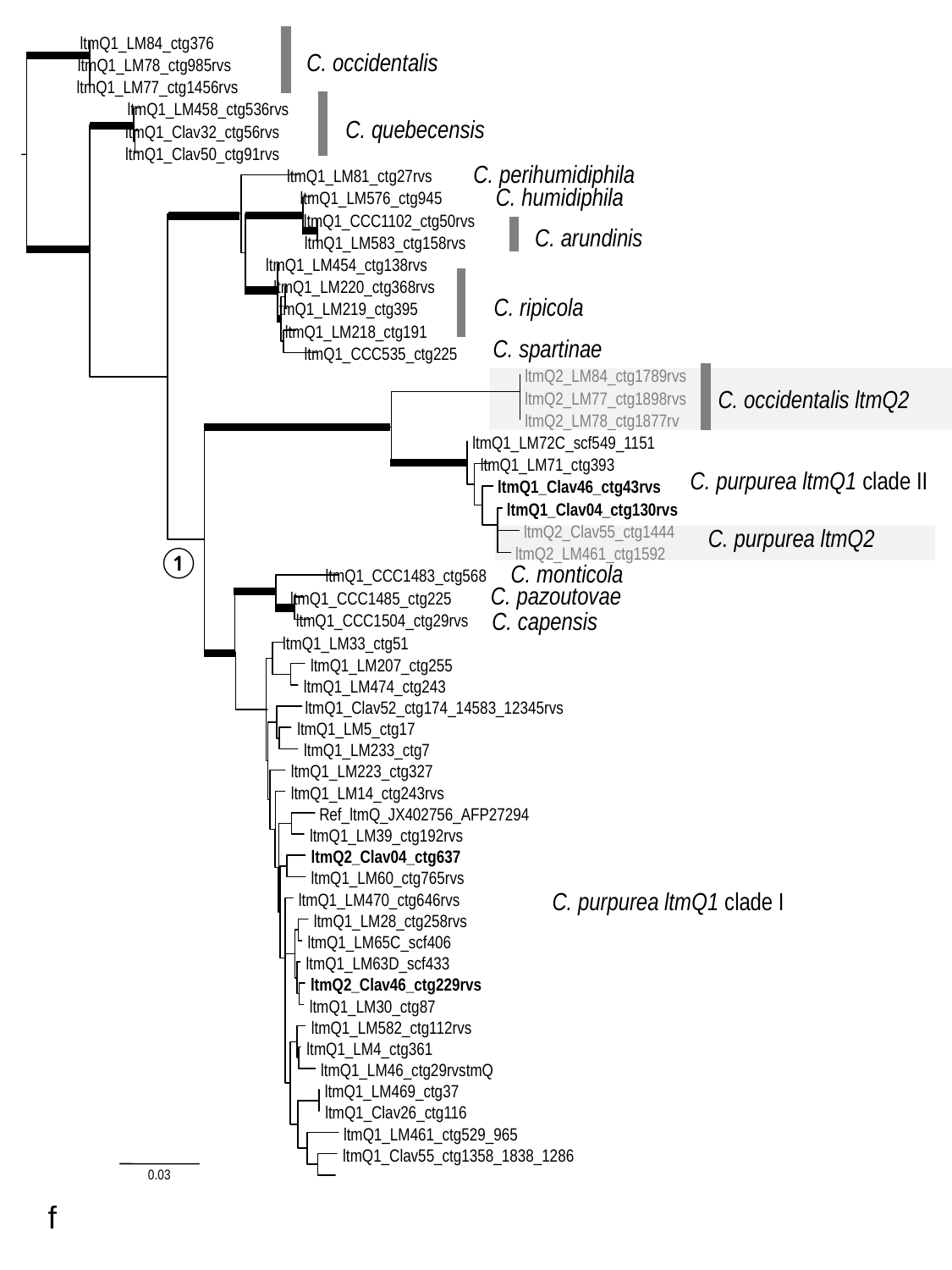

C. occidentalis
ltmQ1_LM84_ctg376

ltmQ1_LM78_ctg985rvs

ltmQ1_LM77_ctg1456rvs
ltmQ1_LM458_ctg536rvs

ltmQ1_Clav32_ctg56rvs

ltmQ1_Clav50_ctg91rvs

ltmQ1_LM81_ctg27rvs

ltmQ1_LM576_ctg945

ltmQ1_CCC1102_ctg50rvs

ltmQ1_LM583_ctg158rvs

ltmQ1_LM454_ctg138rvs

ltmQ1_LM220_ctg368rvs

ltmQ1_LM219_ctg395

ltmQ1_LM218_ctg191

ltmQ1_CCC535_ctg225
ltmQ2_LM84_ctg1789rvs

ltmQ2_LM77_ctg1898rvs

ltmQ2_LM78_ctg1877rv

ltmQ1_LM72C_scf549_1151

ltmQ1_LM71_ctg393

ltmQ1_Clav46_ctg43rvs

ltmQ1_Clav04_ctg130rvs

ltmQ2_Clav55_ctg1444

ltmQ2_LM461_ctg1592
ltmQ1_CCC1483_ctg568

ltmQ1_CCC1485_ctg225

ltmQ1_CCC1504_ctg29rvs

C. quebecensis

C. perihumidiphila
C. humidiphila

C. arundinis

C. ripicola

C. spartinae

C. occidentalis ltmQ2

C. purpurea ltmQ1 clade II
C. purpurea ltmQ2

①
C. monticola
C. pazoutovae

C. capensis
ltmQ1_LM33_ctg51

ltmQ1_LM207_ctg255

ltmQ1_LM474_ctg243
ltmQ1_Clav52_ctg174_14583_12345rvs

ltmQ1_LM5_ctg17

ltmQ1_LM233_ctg7
ltmQ1_LM223_ctg327

ltmQ1_LM14_ctg243rvs

Ref_ltmQ_JX402756_AFP27294

ltmQ1_LM39_ctg192rvs

ltmQ2_Clav04_ctg637

ltmQ1_LM60_ctg765rvs

C. purpurea ltmQ1 clade I
ltmQ1_LM470_ctg646rvs

ltmQ1_LM28_ctg258rvs

ltmQ1_LM65C_scf406
ltmQ1_LM63D_scf433

ltmQ2_Clav46_ctg229rvs

ltmQ1_LM30_ctg87
ltmQ1_LM582_ctg112rvs

ltmQ1_LM4_ctg361

ltmQ1_LM46_ctg29rvstmQ
ltmQ1_LM469_ctg37

ltmQ1_Clav26_ctg116
ltmQ1_LM461_ctg529_965

ltmQ1_Clav55_ctg1358_1838_1286

0.03
f